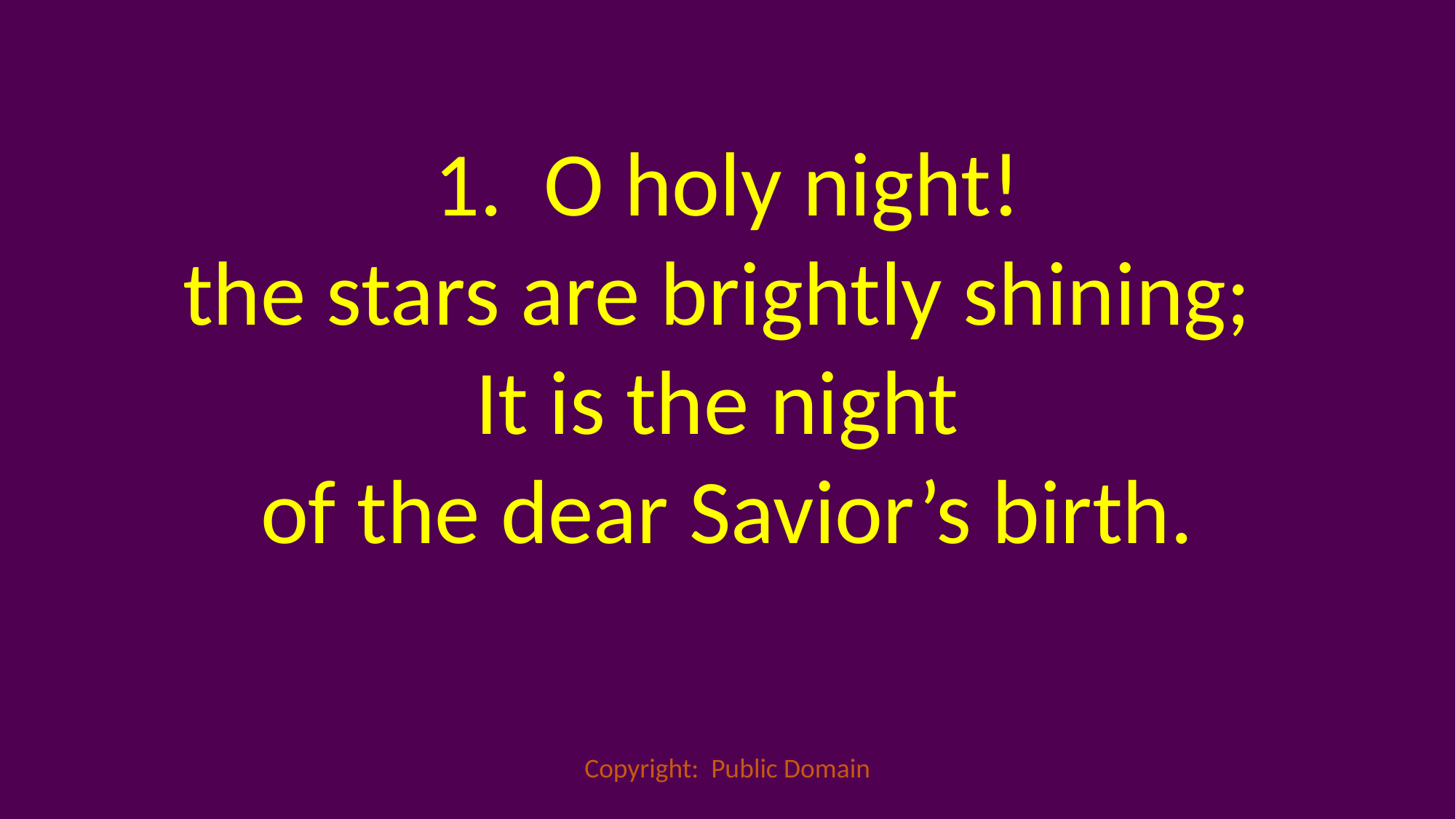

O holy night!
the stars are brightly shining;
It is the night
of the dear Savior’s birth.
Copyright:  Public Domain